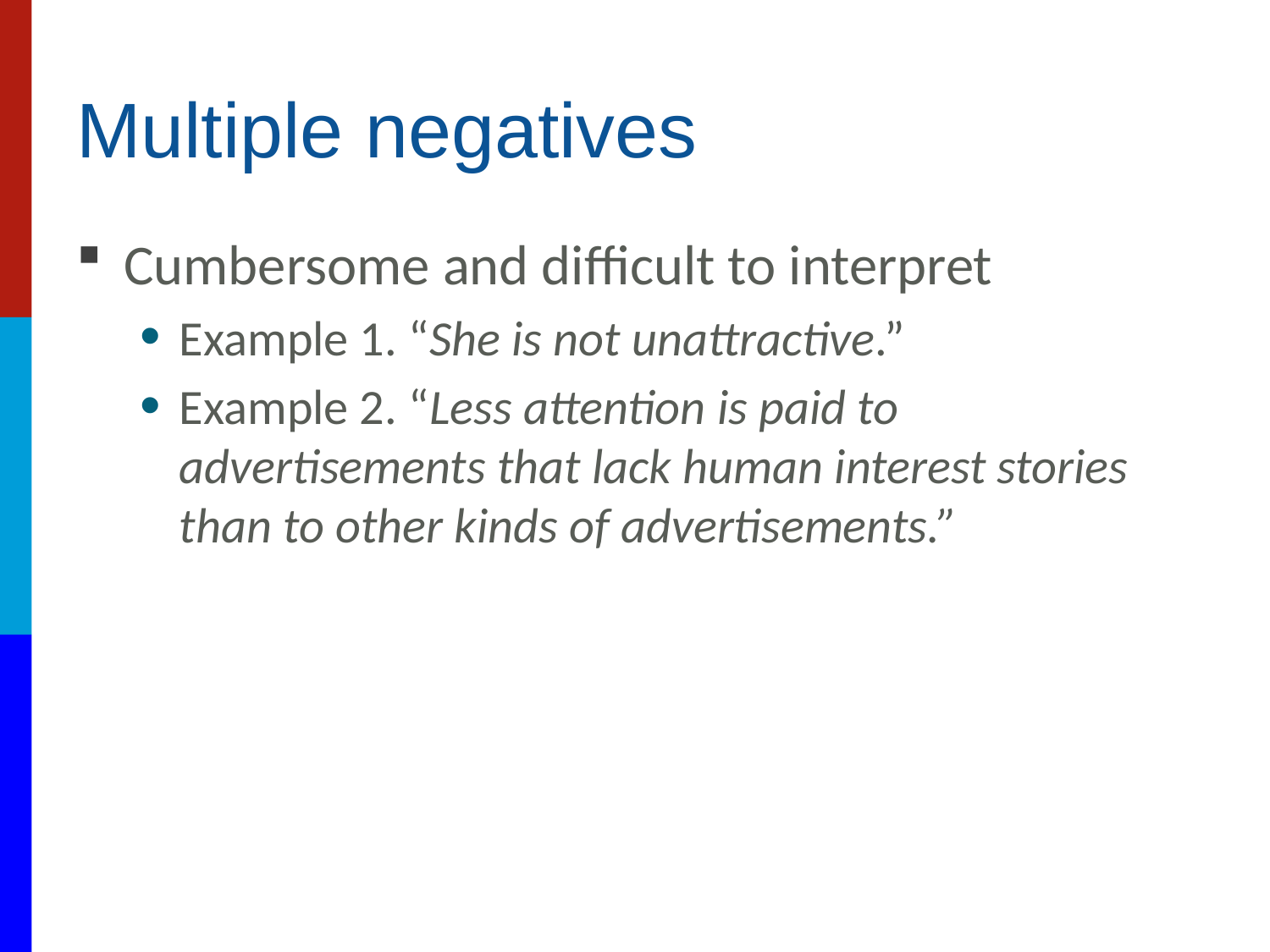

# Multiple negatives
Cumbersome and difficult to interpret
Example 1. “She is not unattractive.”
Example 2. “Less attention is paid to advertisements that lack human interest stories than to other kinds of advertisements.”